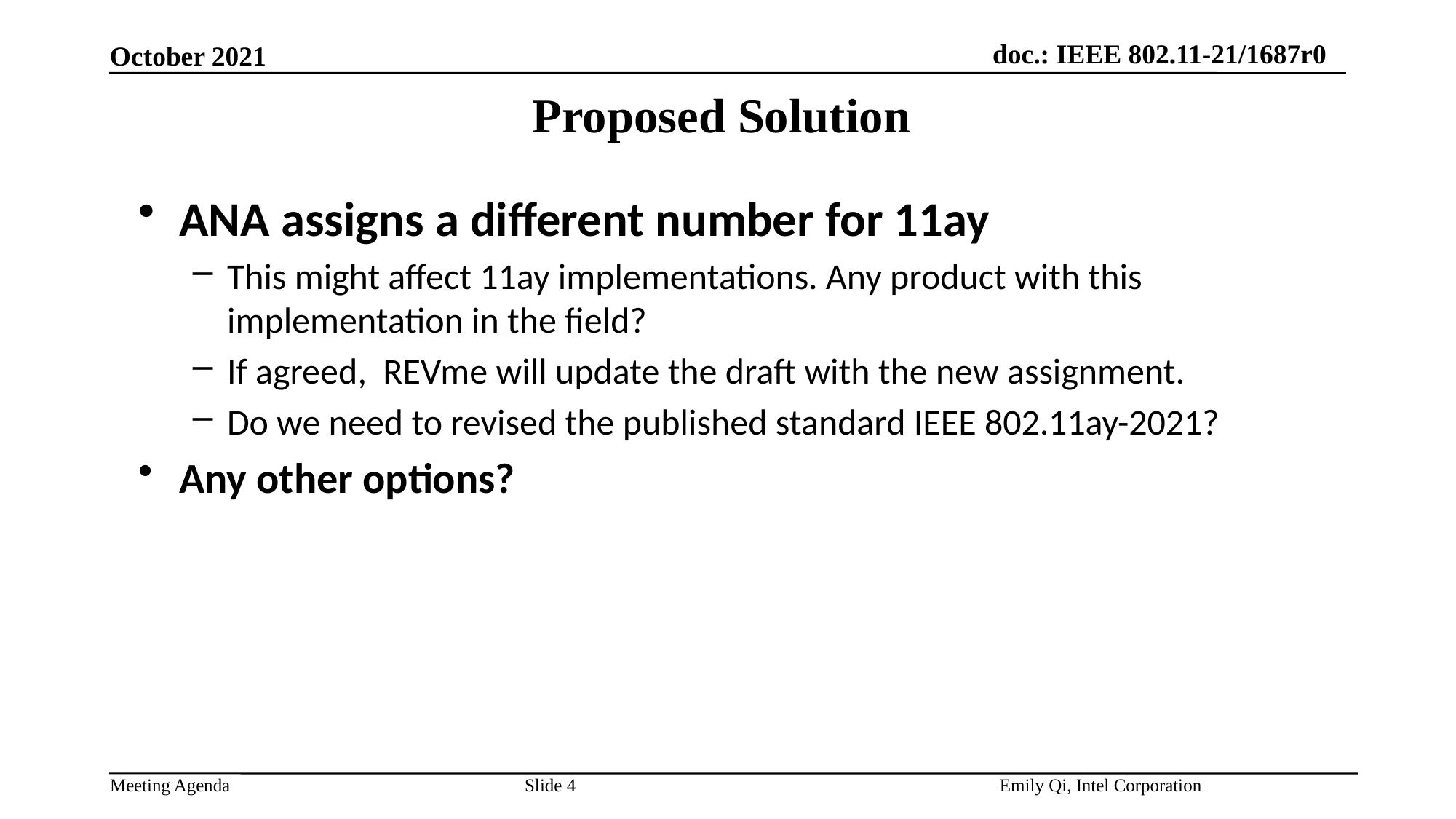

# Proposed Solution
ANA assigns a different number for 11ay
This might affect 11ay implementations. Any product with this  implementation in the field?
If agreed,  REVme will update the draft with the new assignment.
Do we need to revised the published standard IEEE 802.11ay-2021?
Any other options?
Slide 4
Emily Qi, Intel Corporation